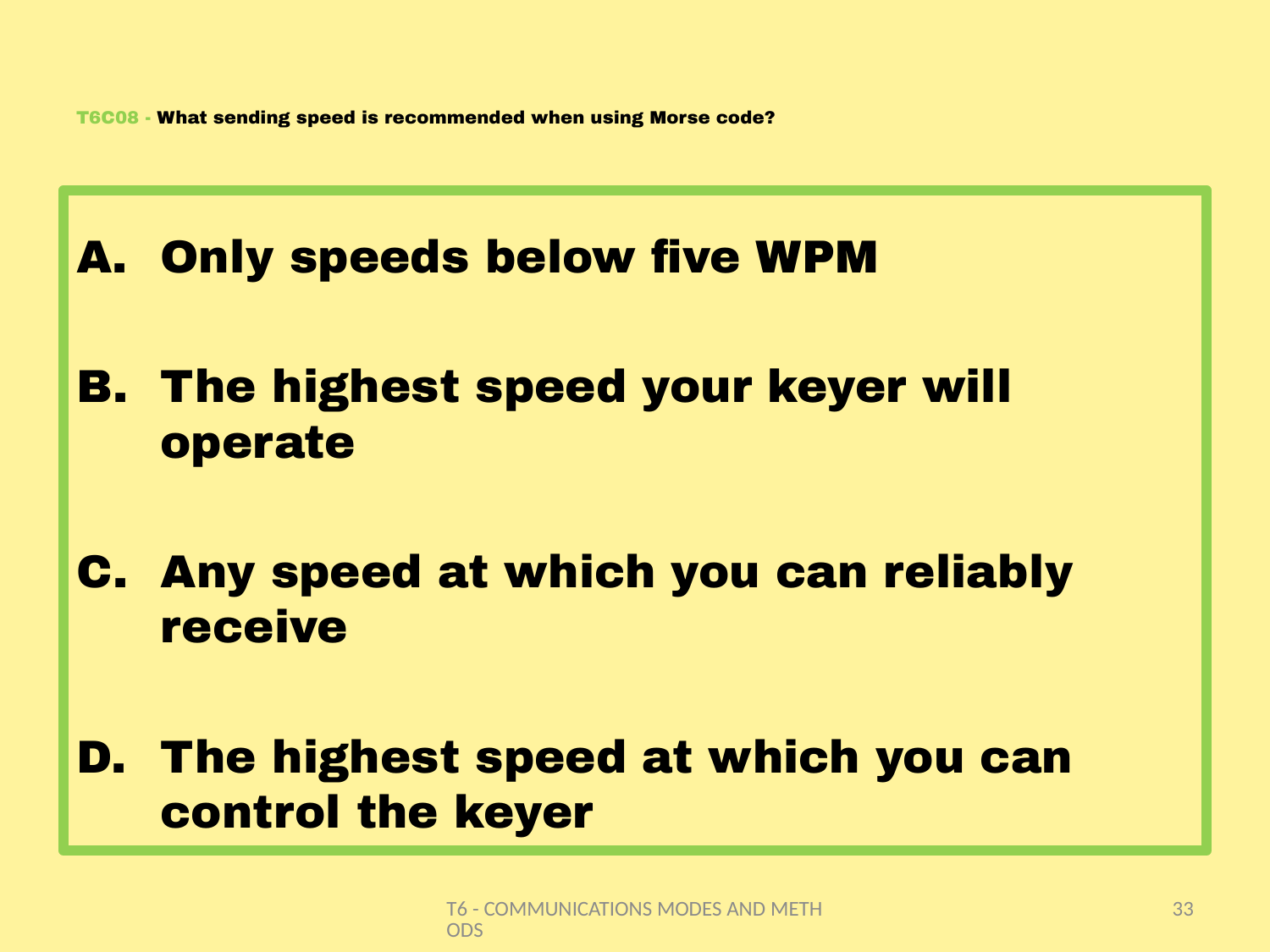

# T6C08 - What sending speed is recommended when using Morse code?

Only speeds below five WPM

The highest speed your keyer will operate

Any speed at which you can reliably receive

The highest speed at which you can control the keyer
T6 - COMMUNICATIONS MODES AND METHODS
33